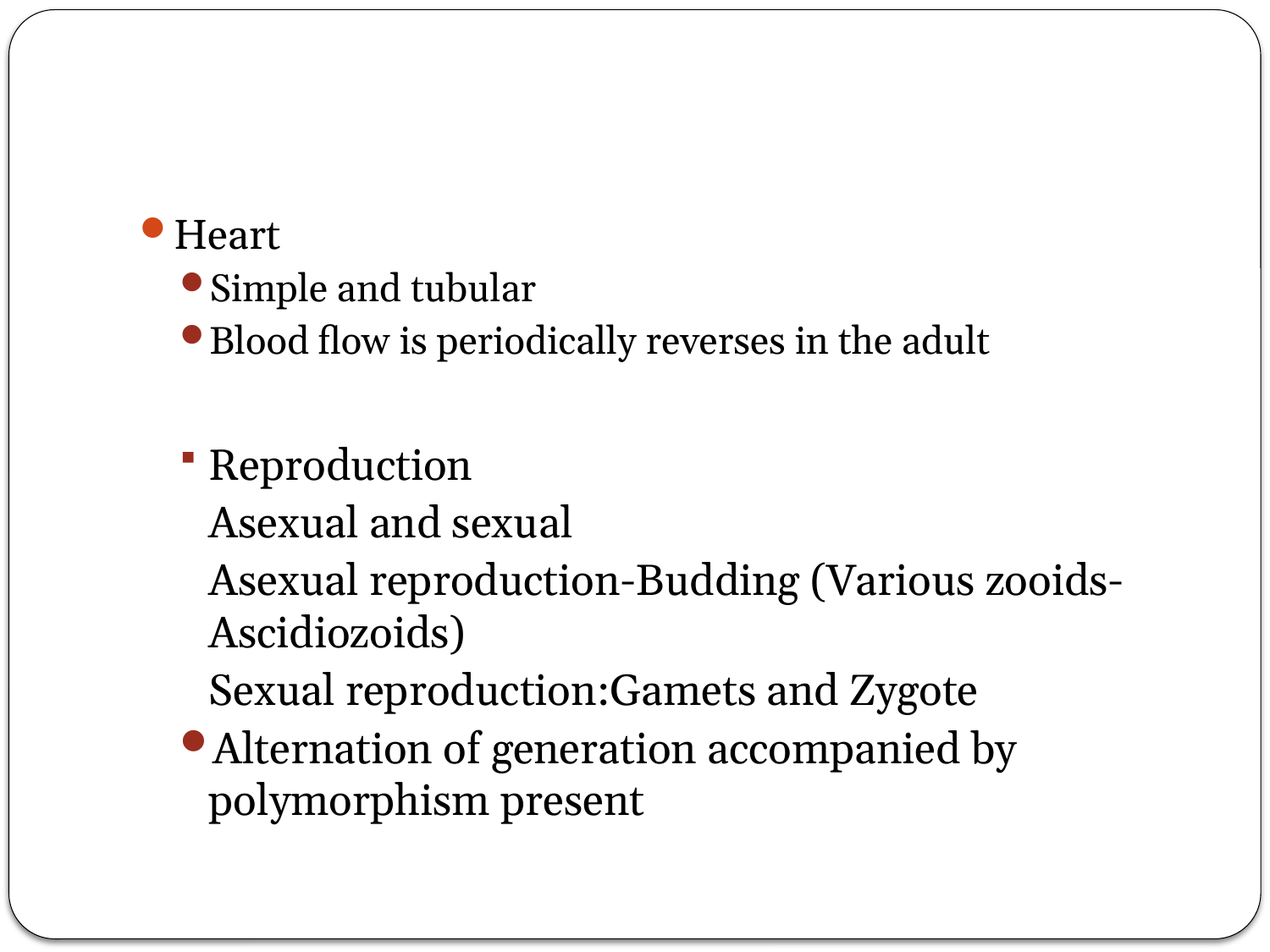

Heart
Simple and tubular
Blood flow is periodically reverses in the adult

Reproduction
		Asexual and sexual
		Asexual reproduction-Budding (Various zooids-	Ascidiozoids)
		Sexual reproduction:Gamets and Zygote
Alternation of generation accompanied by polymorphism present